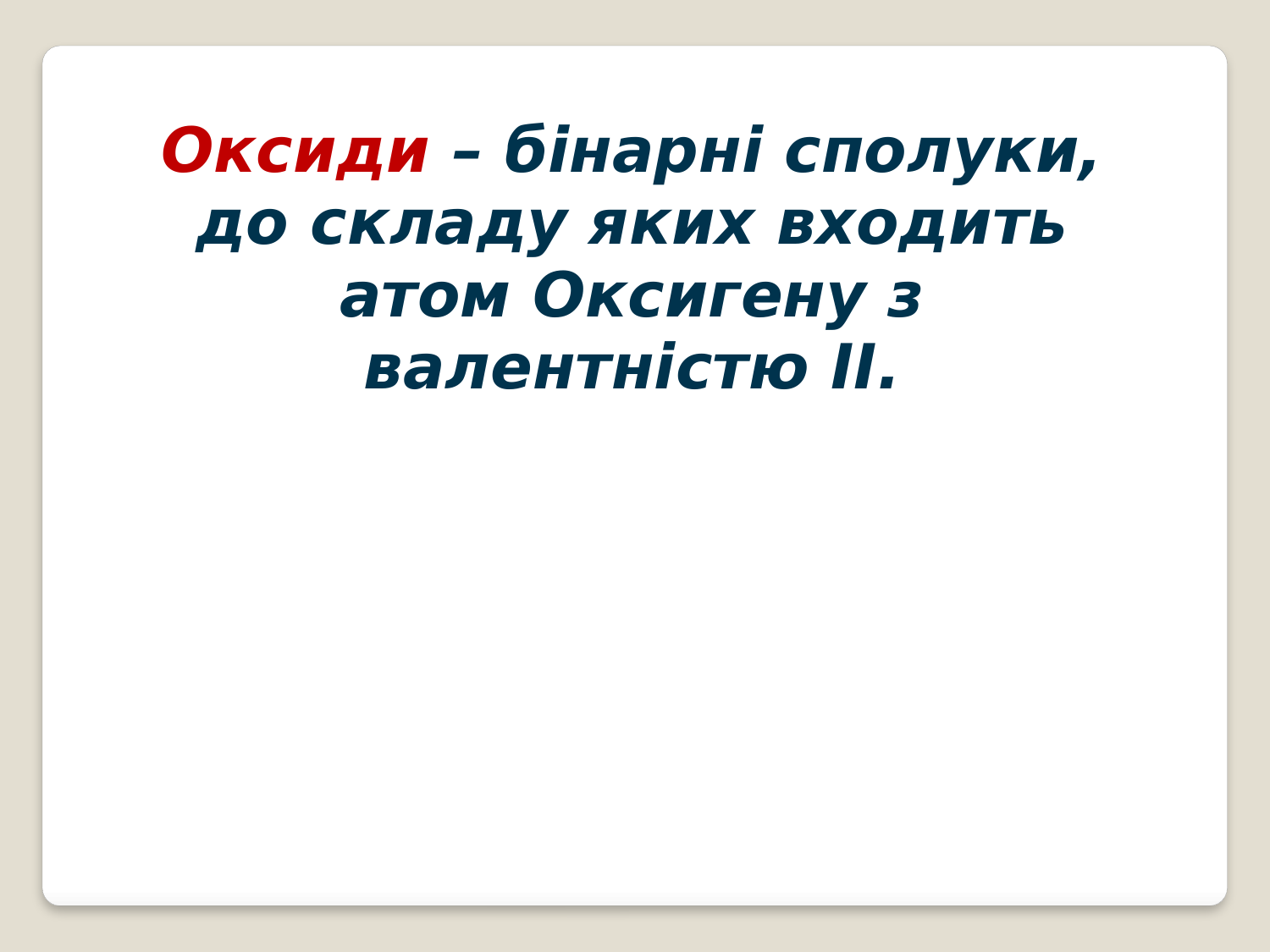

Оксиди – бінарні сполуки, до складу яких входить атом Оксигену з валентністю II.